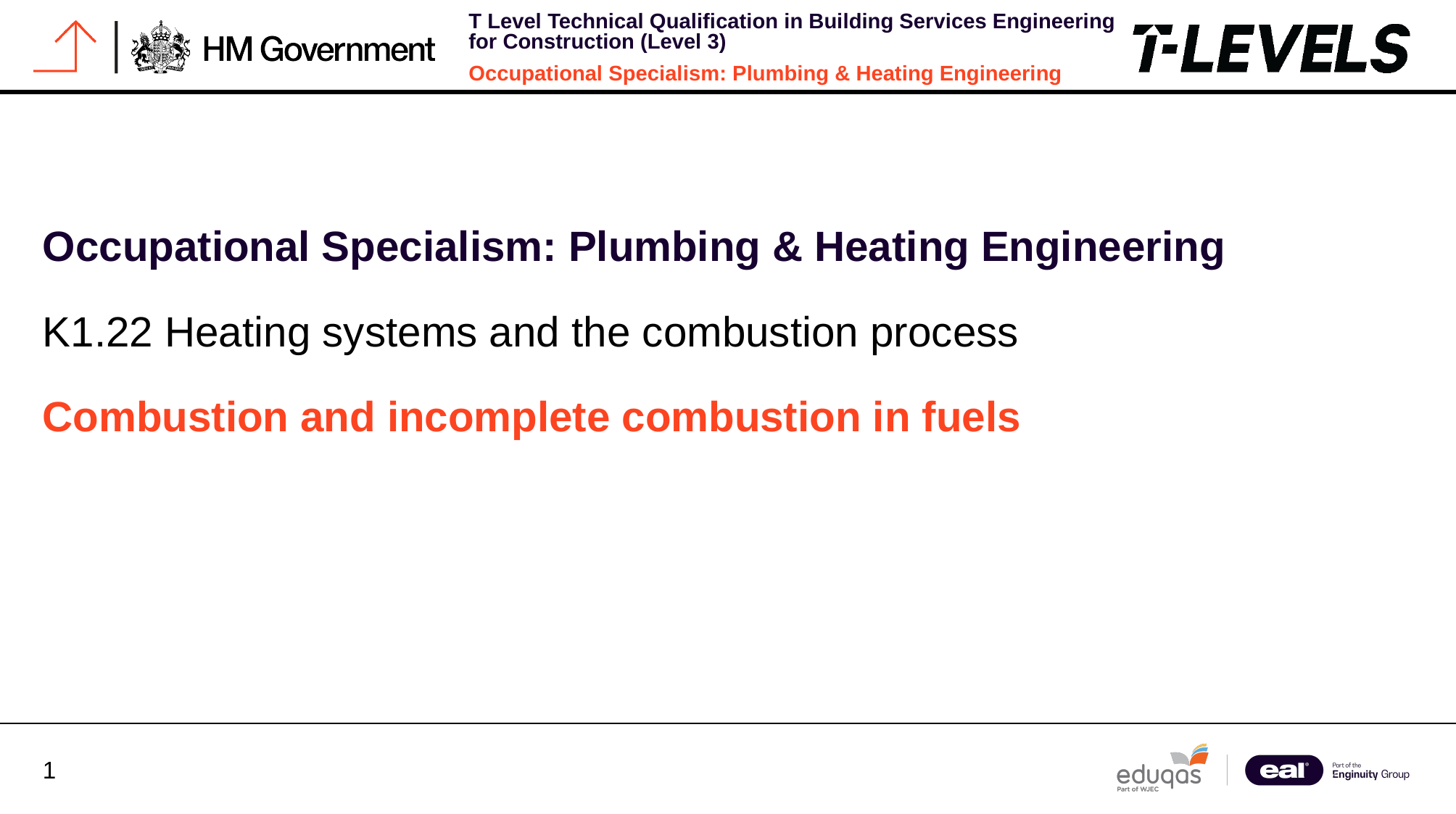

Occupational Specialism: Plumbing & Heating Engineering
K1.22 Heating systems and the combustion process
Combustion and incomplete combustion in fuels